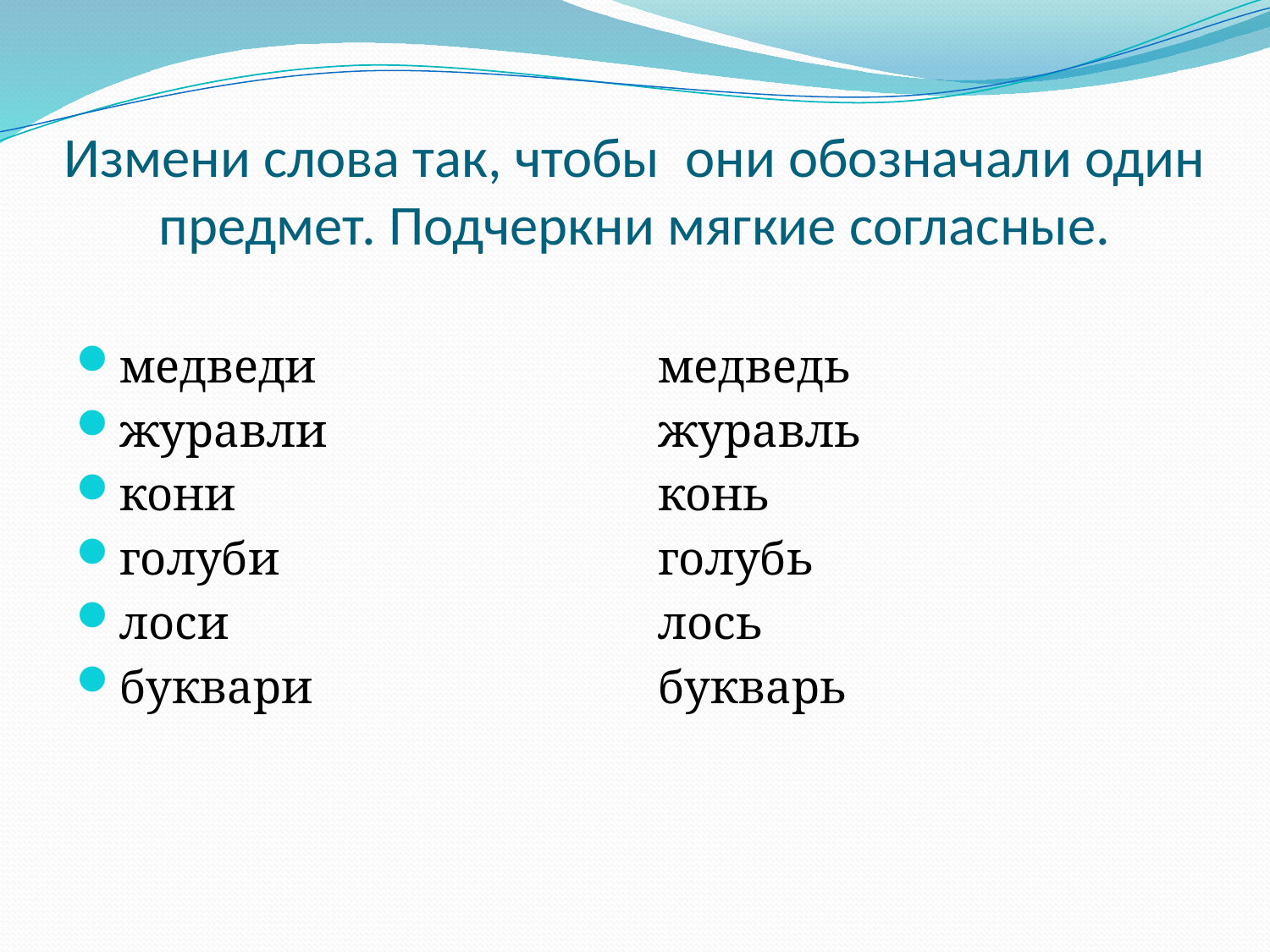

# Измени слова так, чтобы  они обозначали один предмет. Подчеркни мягкие согласные.

медведи
журавли
кони
голуби
лоси
буквари

медведь
журавль
конь
голубь
лось
букварь